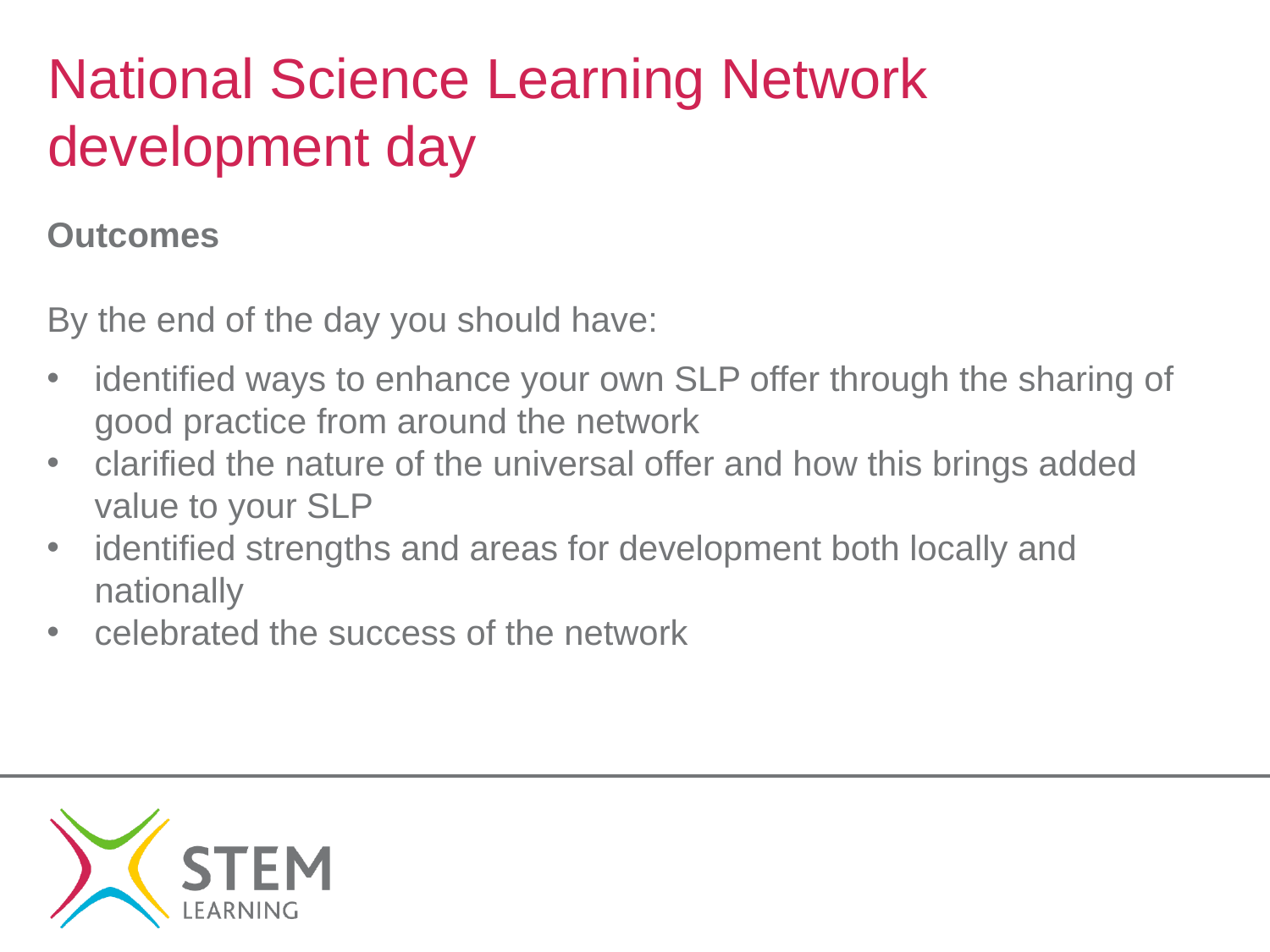

# National Science Learning Network development day
Outcomes
By the end of the day you should have:

identified ways to enhance your own SLP offer through the sharing of good practice from around the network
clarified the nature of the universal offer and how this brings added value to your SLP
identified strengths and areas for development both locally and nationally
celebrated the success of the network